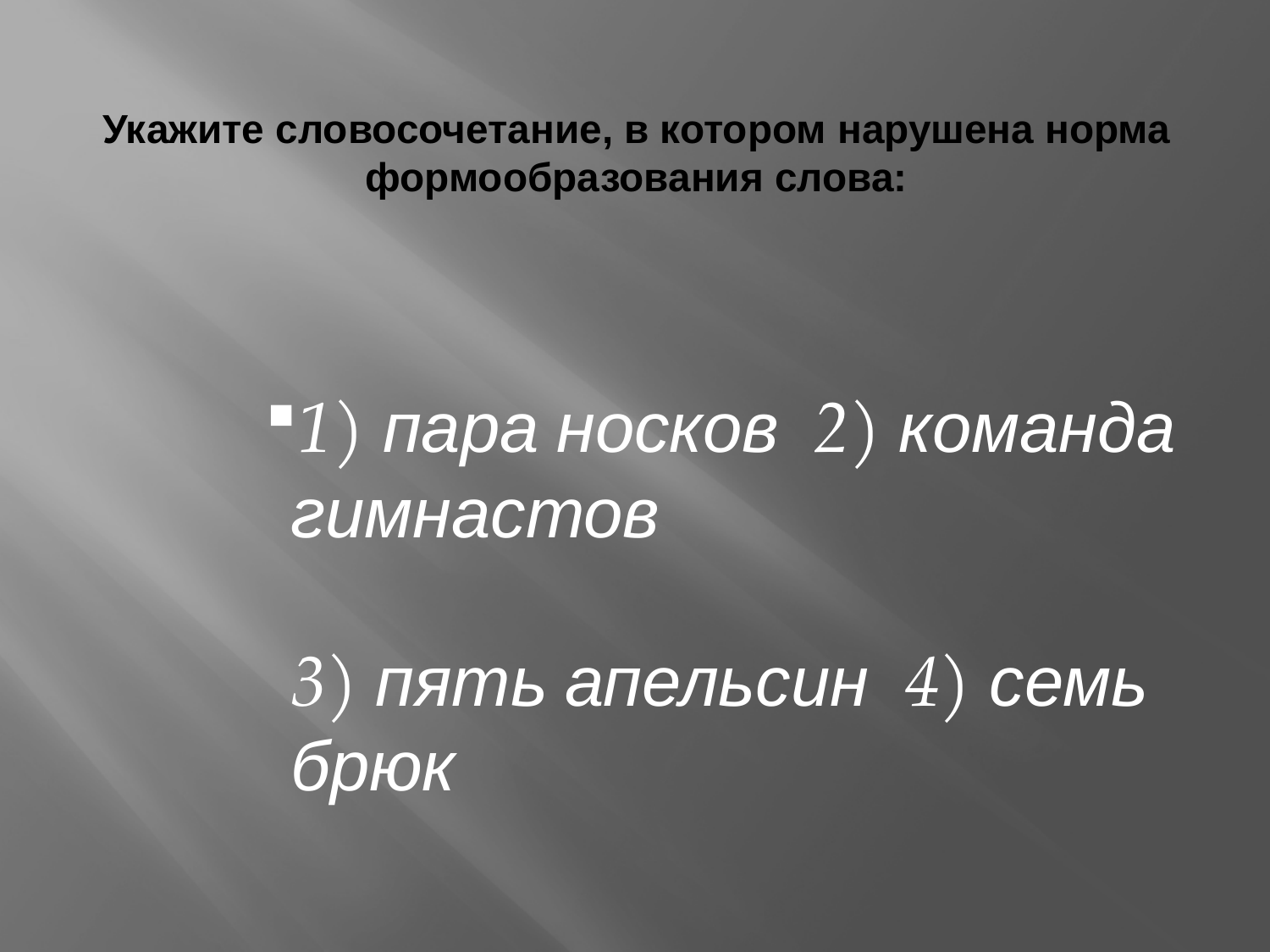

# Укажите словосочетание, в котором нарушена норма формообразования слова:
1) пара носков  2) команда гимнастов
3) пять апельсин  4) семь брюк